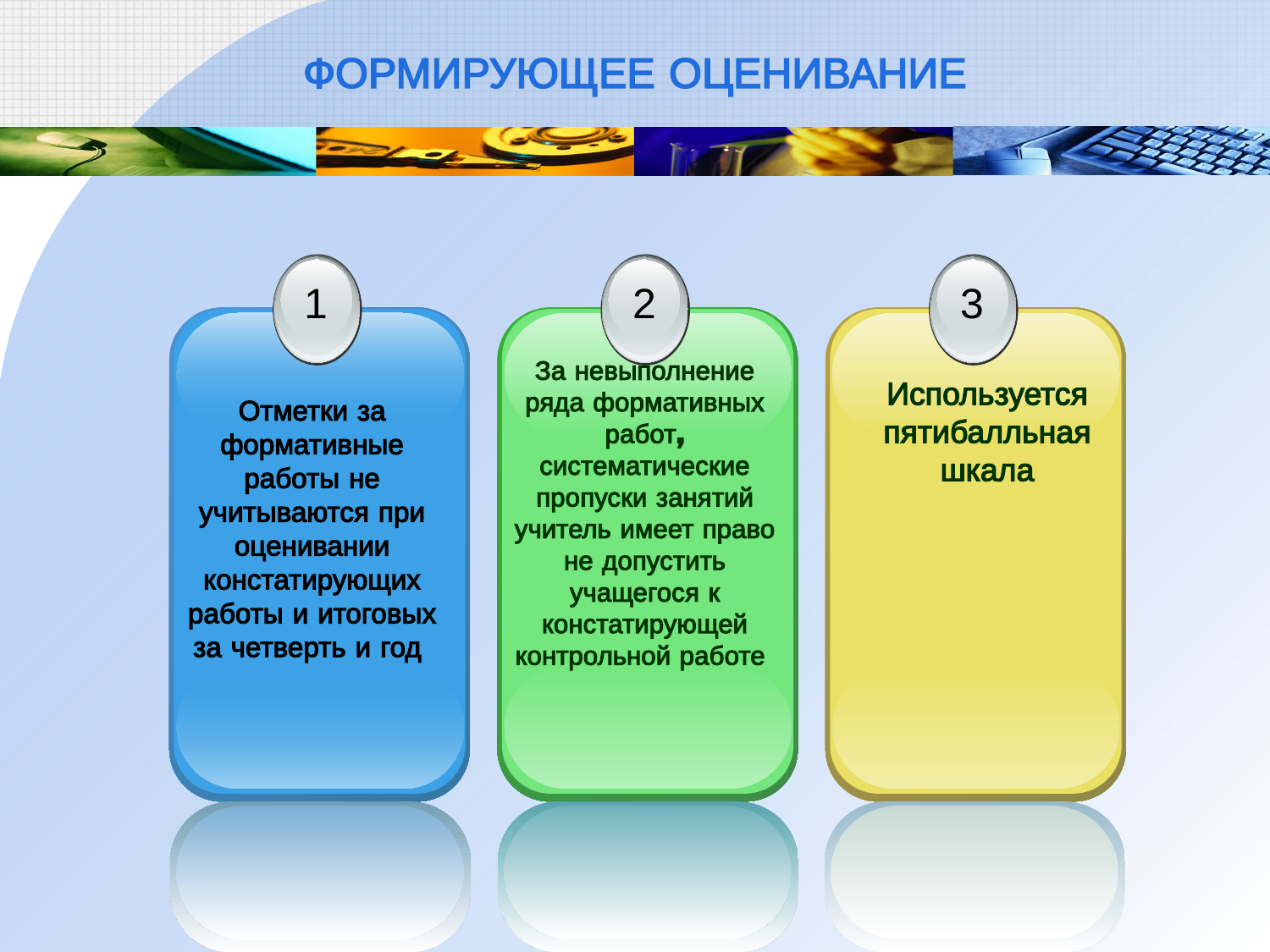

# Формирующее оценивание

1

Отметки за формативные работы не учитываются при оценивании констатирующих работы и итоговых за четверть и год

2

3

За невыполнение ряда формативных работ, систематические пропуски занятий учитель имеет право не допустить учащегося к констатирующей контрольной работе
Используется пятибалльная шкала